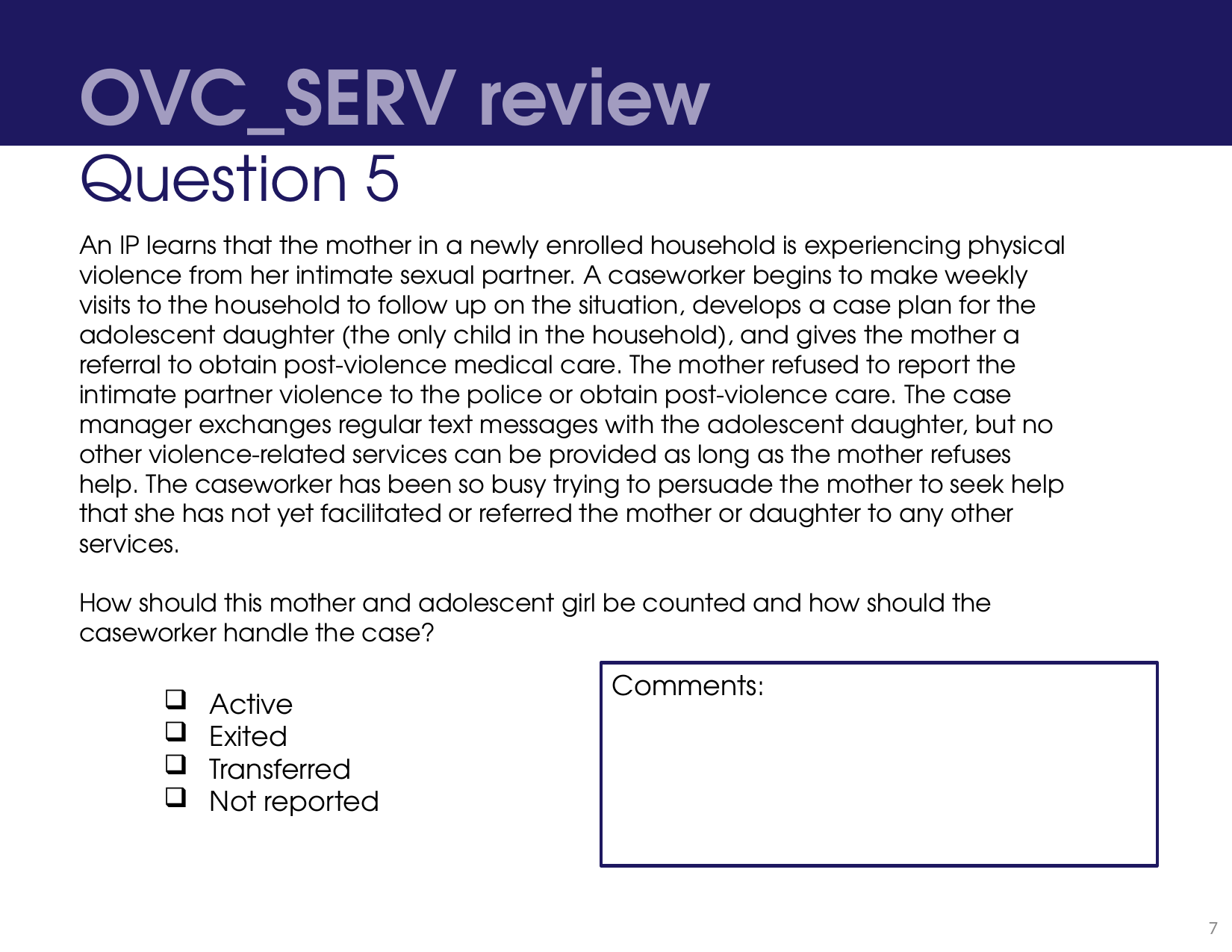

# OVC_SERV review
Question 5
An IP learns that the mother in a newly enrolled household is experiencing physical violence from her intimate sexual partner. A caseworker begins to make weekly visits to the household to follow up on the situation, develops a case plan for the adolescent daughter (the only child in the household), and gives the mother a referral to obtain post-violence medical care. The mother refused to report the intimate partner violence to the police or obtain post-violence care. The case manager exchanges regular text messages with the adolescent daughter, but no other violence-related services can be provided as long as the mother refuses help. The caseworker has been so busy trying to persuade the mother to seek help that she has not yet facilitated or referred the mother or daughter to any other services.

How should this mother and adolescent girl be counted and how should the caseworker handle the case?

Active
Exited
Transferred
Not reported

Comments:
7